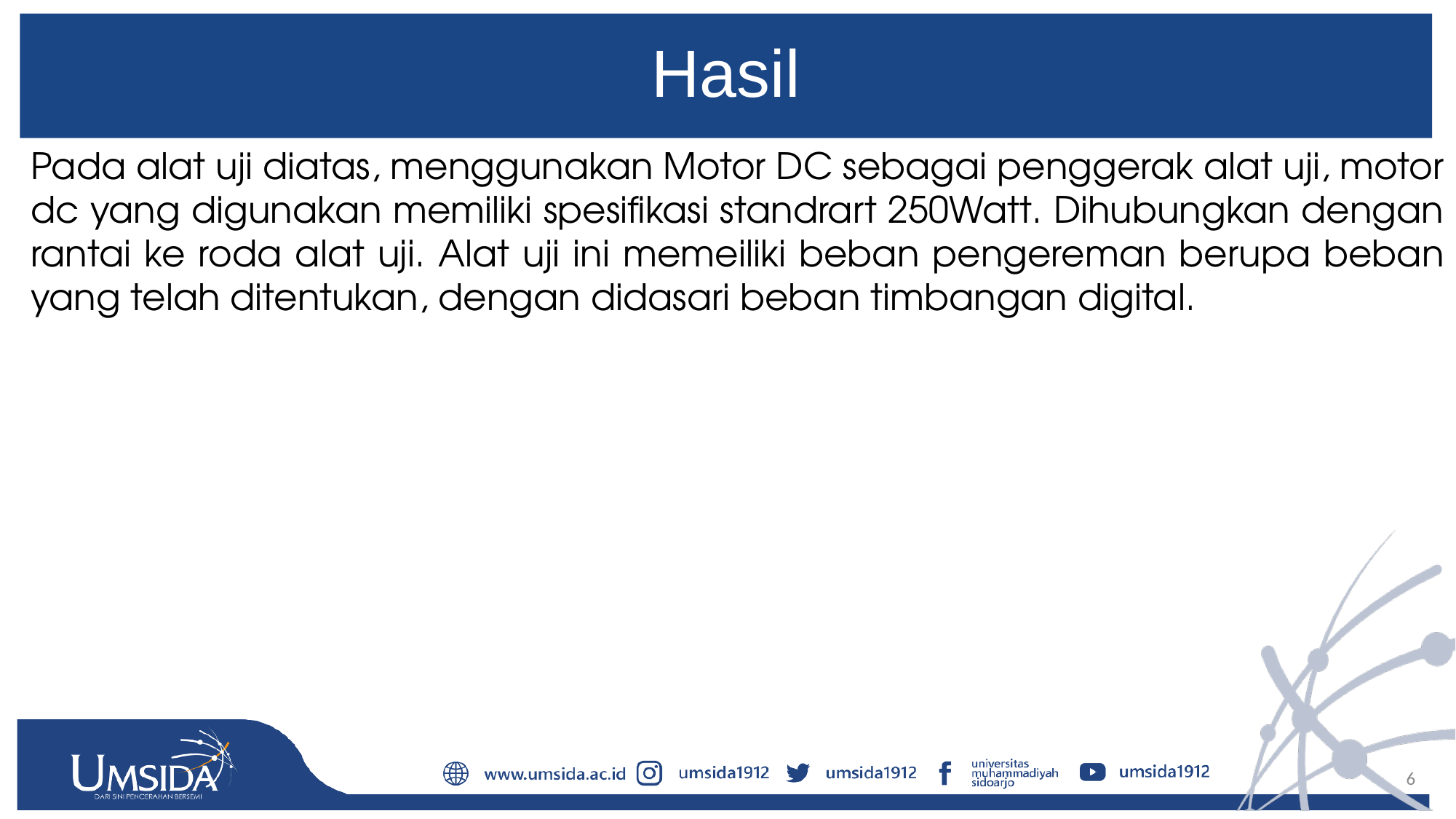

# Hasil
Pada alat uji diatas, menggunakan Motor DC sebagai penggerak alat uji, motor dc yang digunakan memiliki spesifikasi standrart 250Watt. Dihubungkan dengan rantai ke roda alat uji. Alat uji ini memeiliki beban pengereman berupa beban yang telah ditentukan, dengan didasari beban timbangan digital.